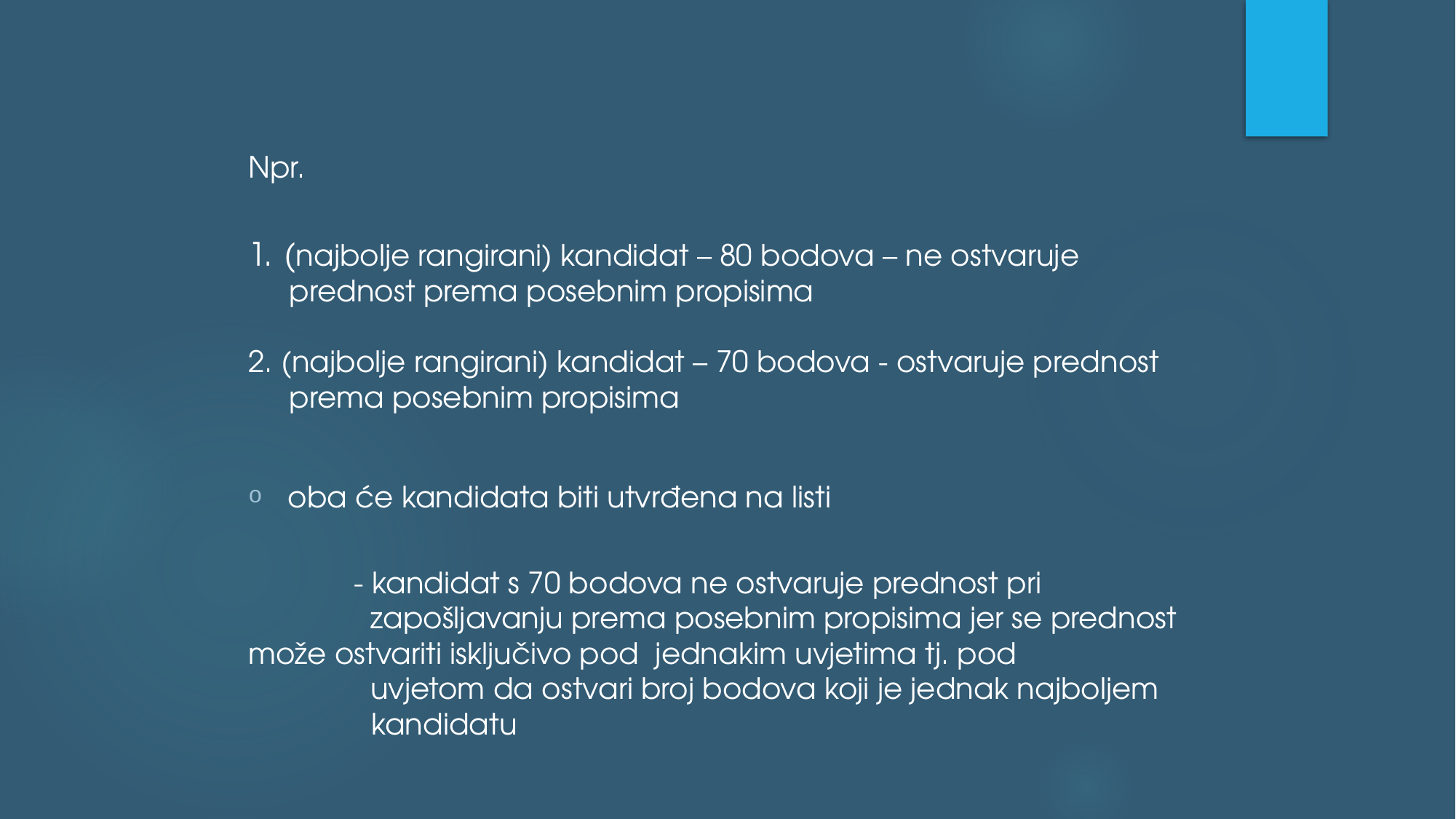

Npr.

1.  (najbolje rangirani) kandidat – 80 bodova – ne ostvaruje
     prednost prema posebnim propisima

2. (najbolje rangirani) kandidat – 70 bodova - ostvaruje prednost
     prema posebnim propisima

	oba će kandidata biti utvrđena na listi

		- kandidat s 70 bodova ne ostvaruje prednost pri
		  zapošljavanju prema posebnim propisima jer se prednost 		  može ostvariti isključivo pod  jednakim uvjetima tj. pod
		  uvjetom da ostvari broj bodova koji je jednak najboljem
               kandidatu